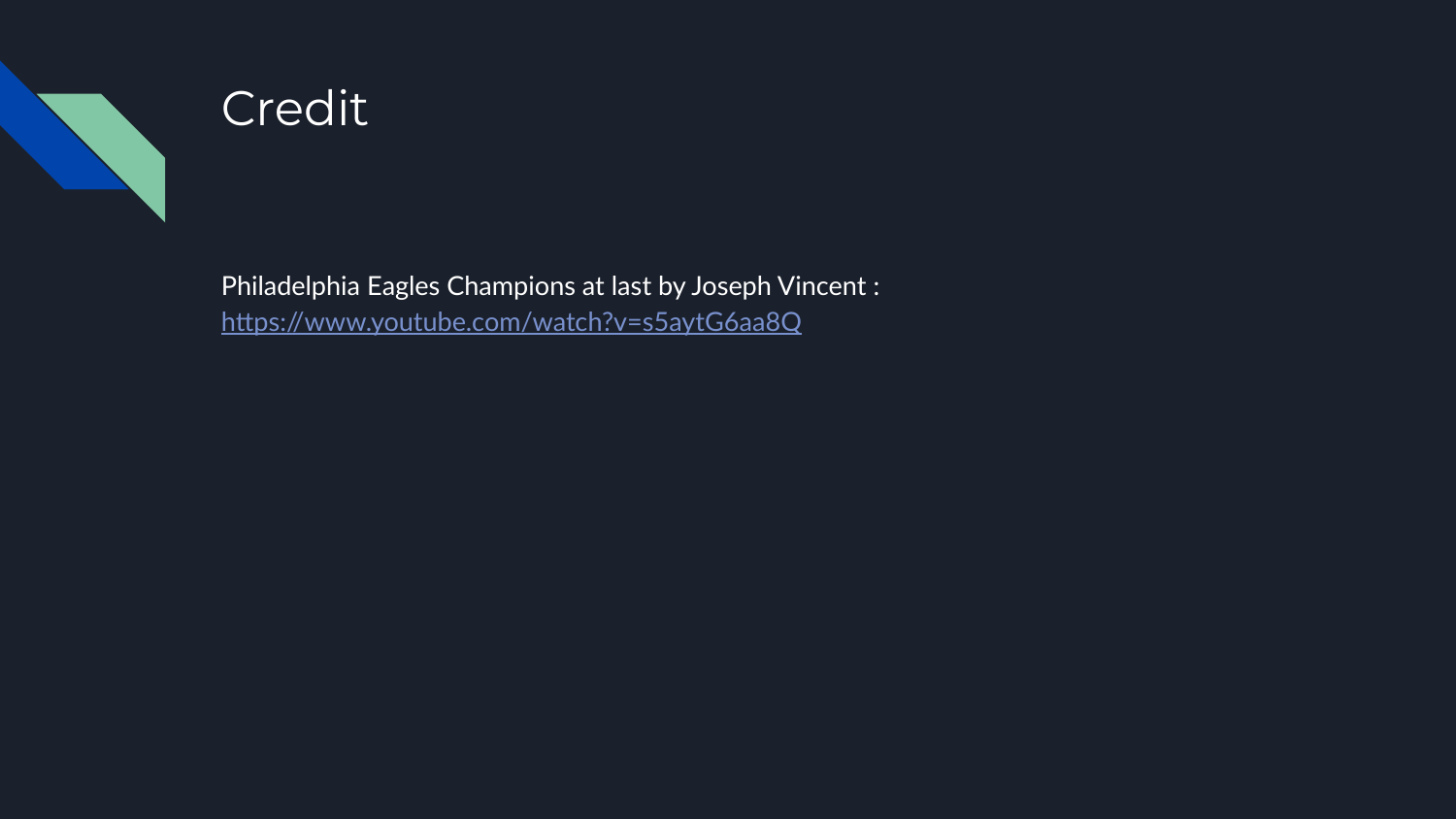

# Credit
Philadelphia Eagles Champions at last by Joseph Vincent : https://www.youtube.com/watch?v=s5aytG6aa8Q